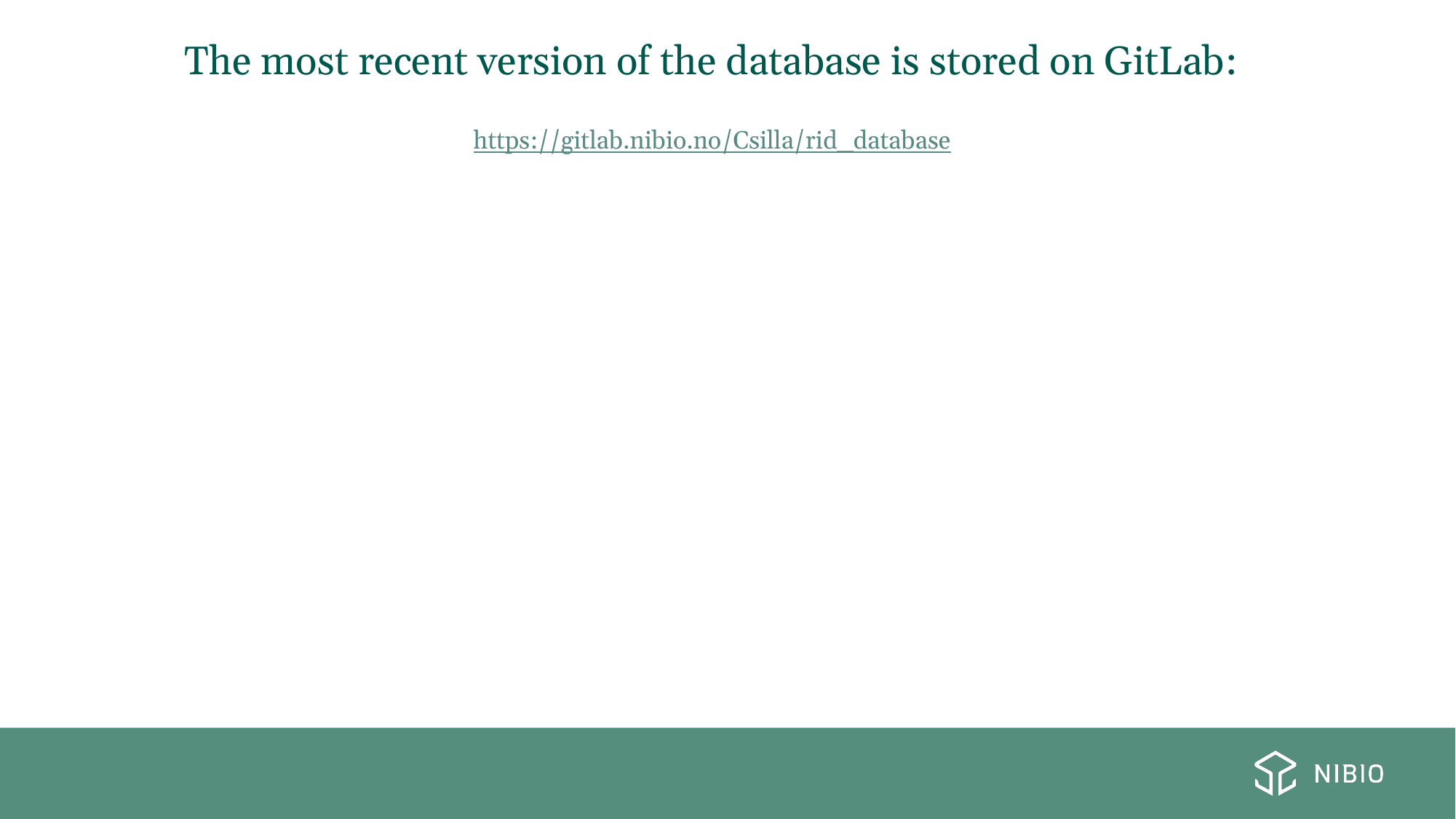

# The most recent version of the database is stored on GitLab: https://gitlab.nibio.no/Csilla/rid_database